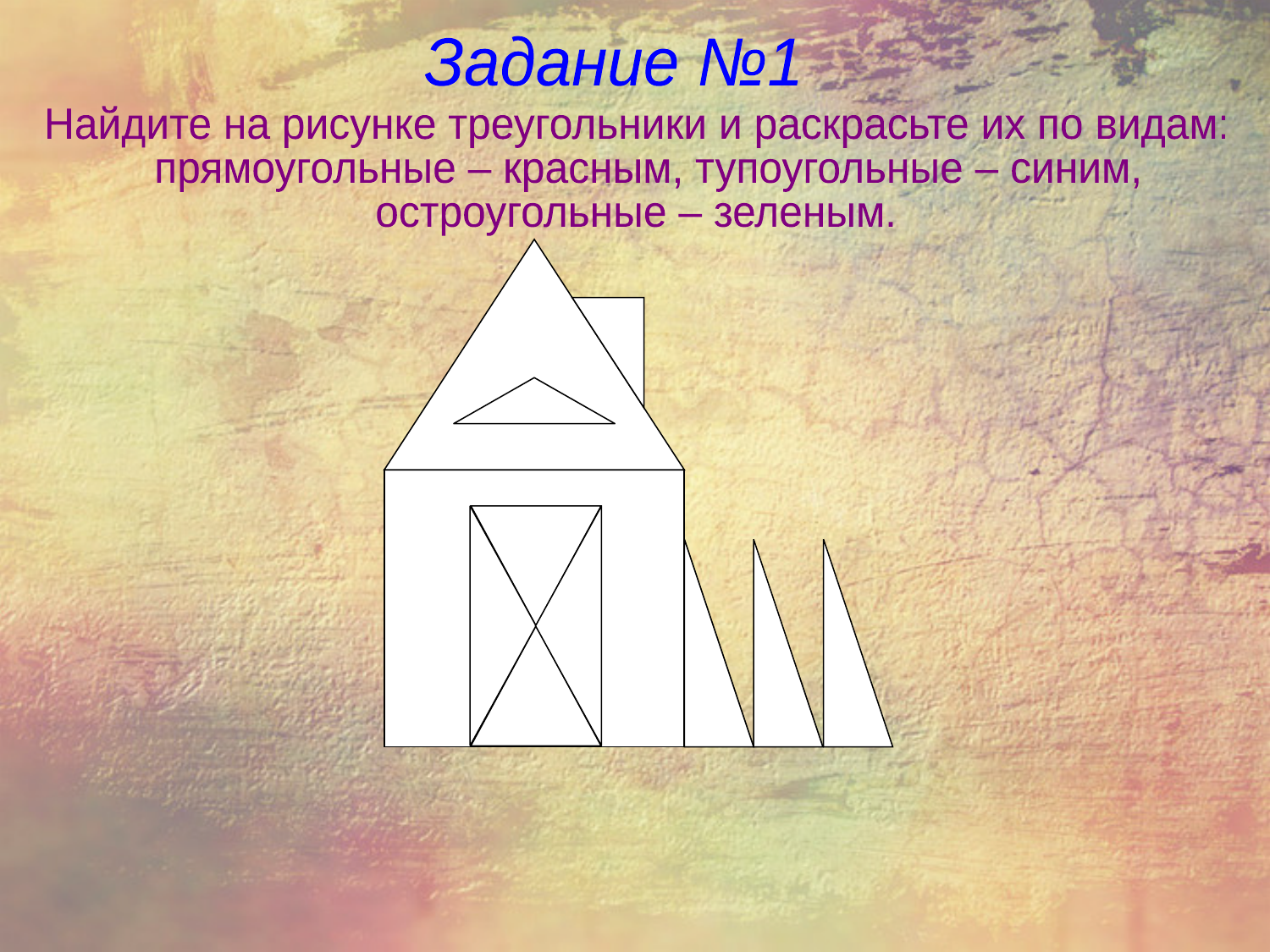

Задание №1
Найдите на рисунке треугольники и раскрасьте их по видам:
 прямоугольные – красным, тупоугольные – синим,
остроугольные – зеленым.